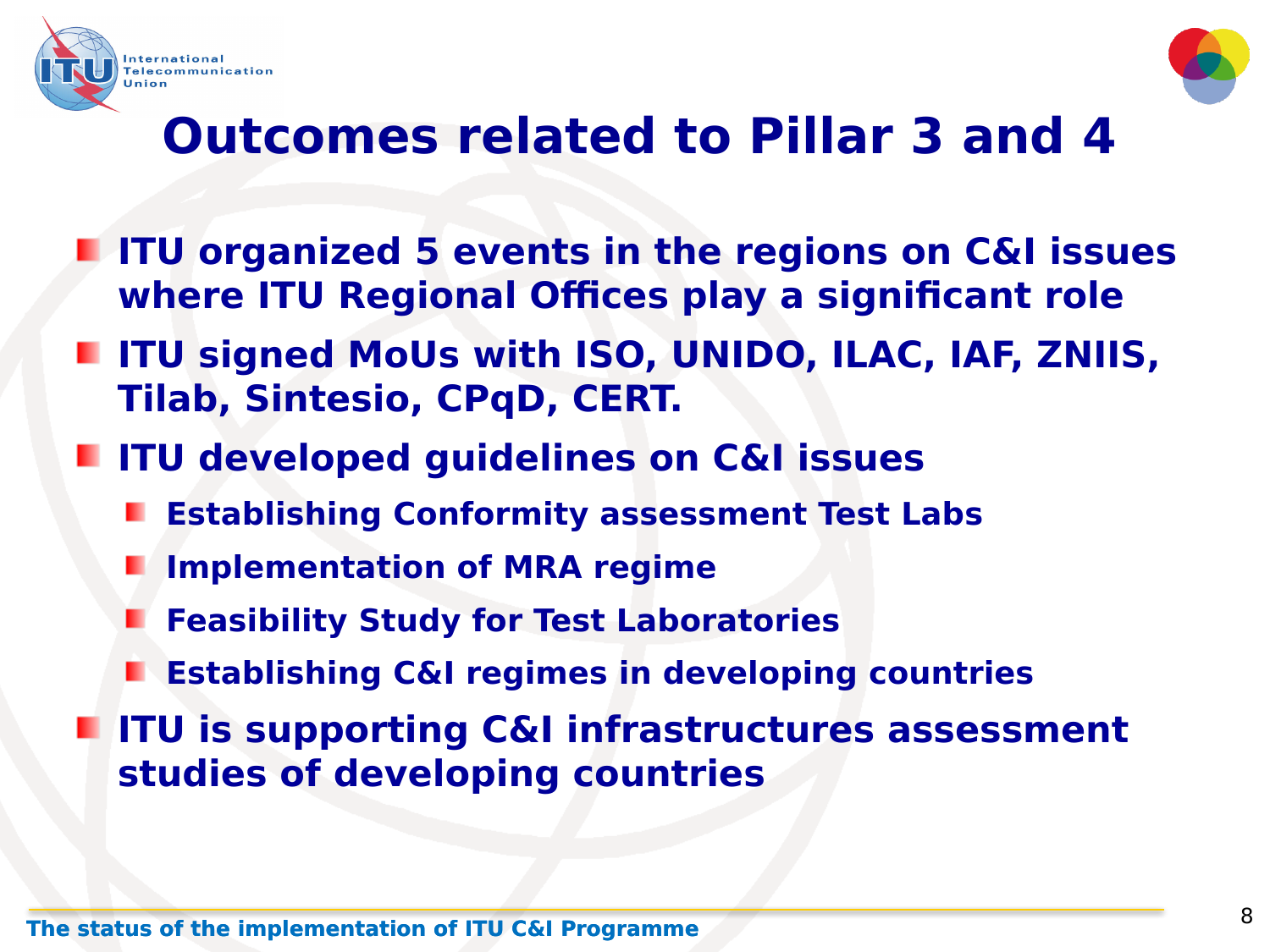

Outcomes related to Pillar 3 and 4
ITU organized 5 events in the regions on C&I issues where ITU Regional Offices play a significant role
ITU signed MoUs with ISO, UNIDO, ILAC, IAF, ZNIIS, Tilab, Sintesio, CPqD, CERT.
ITU developed guidelines on C&I issues
Establishing Conformity assessment Test Labs
Implementation of MRA regime
Feasibility Study for Test Laboratories
Establishing C&I regimes in developing countries
ITU is supporting C&I infrastructures assessment studies of developing countries

8